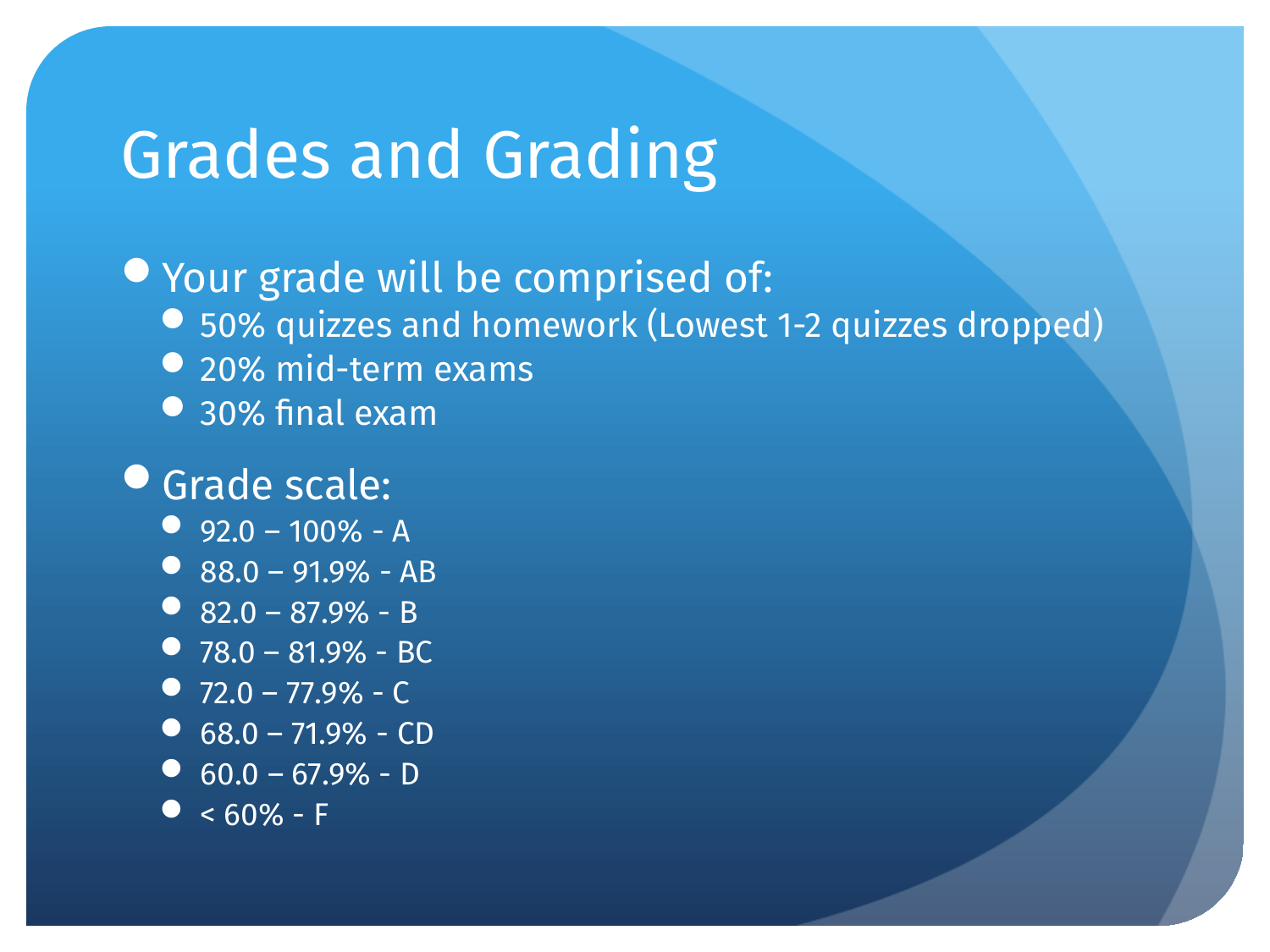

# Grades and Grading
Your grade will be comprised of:
50% quizzes and homework (Lowest 1-2 quizzes dropped)
20% mid-term exams
30% final exam
Grade scale:
92.0 – 100% - A
88.0 – 91.9% - AB
82.0 – 87.9% - B
78.0 – 81.9% - BC
72.0 – 77.9% - C
68.0 – 71.9% - CD
60.0 – 67.9% - D
< 60% - F